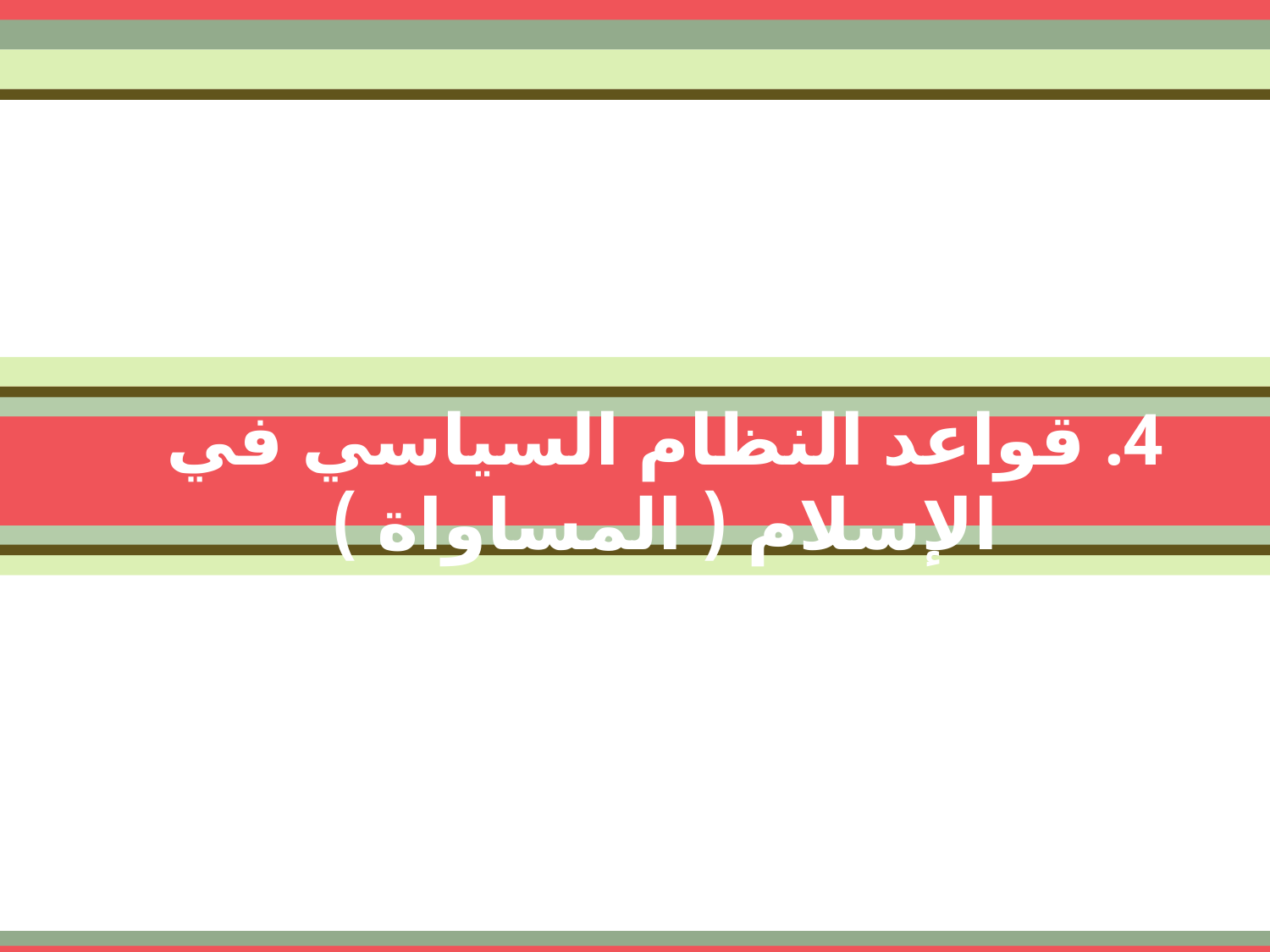

4. قواعد النظام السياسي في الإسلام ( المساواة )